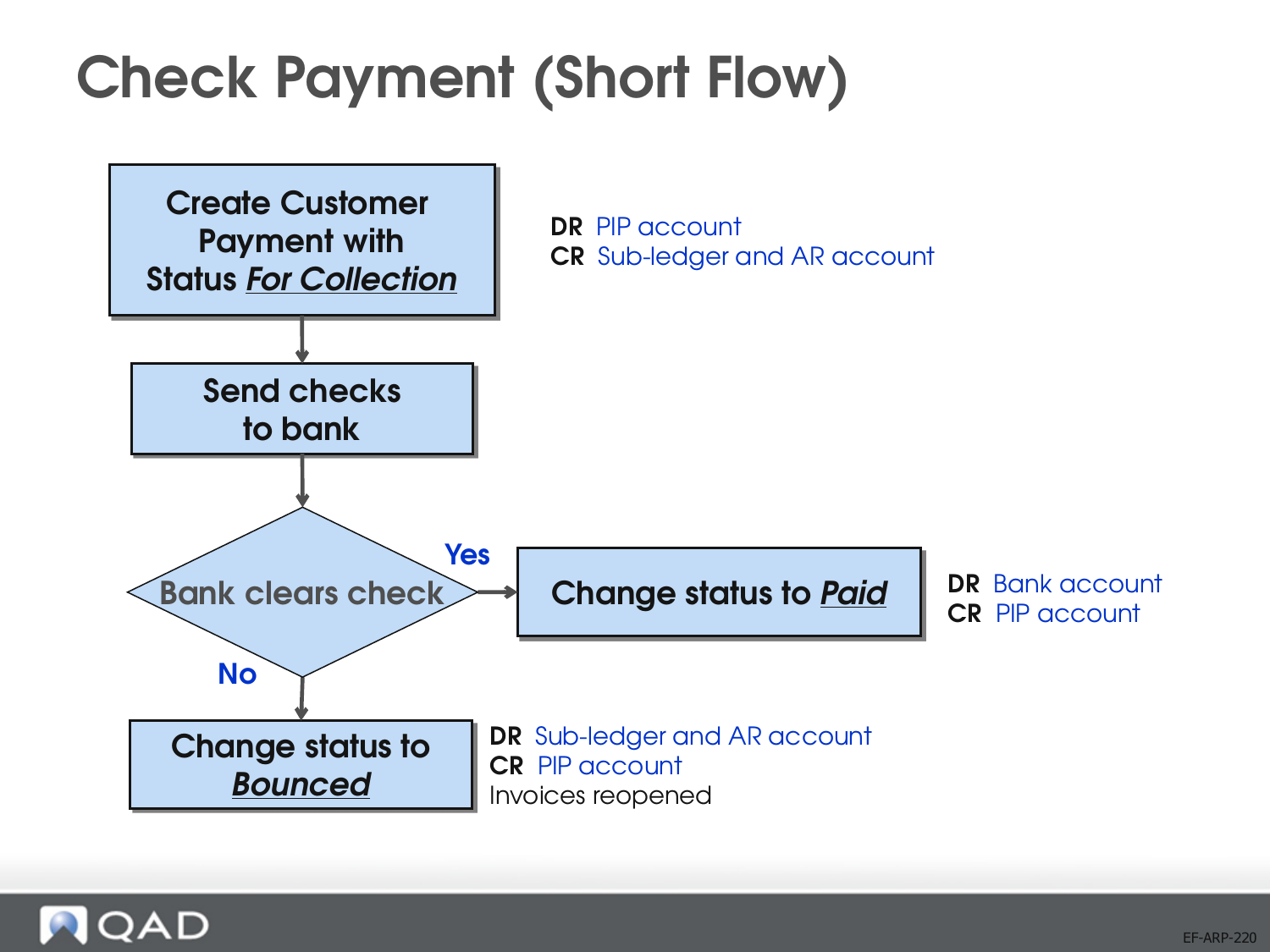

# Check Payment (Short Flow)
Create Customer
Payment with
Status For Collection
DR  PIP account
CR  Sub-ledger and AR account
Send checks
to bank
Bank clears check
Yes
DR  Bank account
CR  PIP account
Change status to Paid
No
DR  Sub-ledger and AR account
CR  PIP account
Invoices reopened
Change status to
Bounced
EF-ARP-220